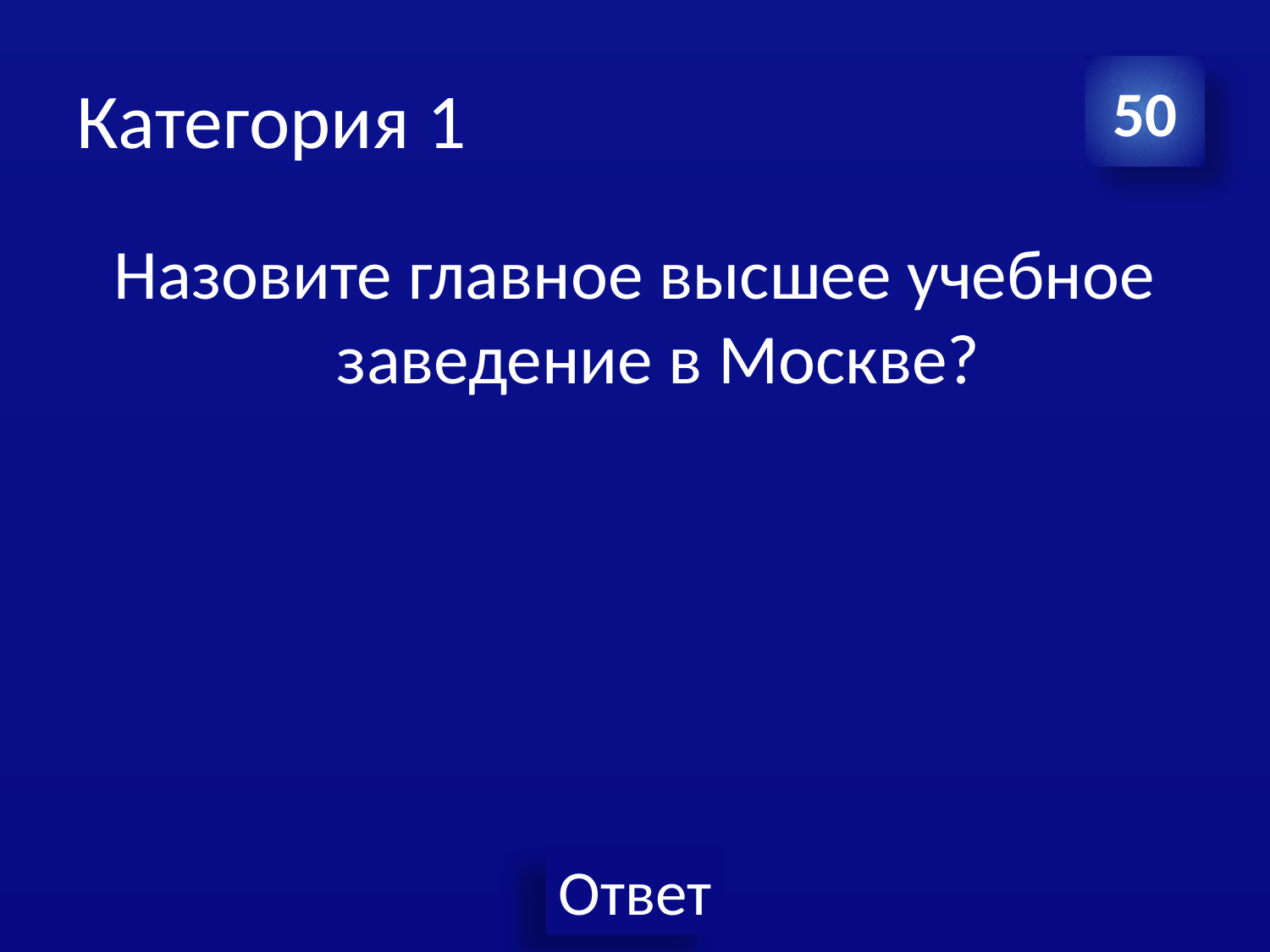

# Категория 1
50
Назовите главное высшее учебное заведение в Москве?